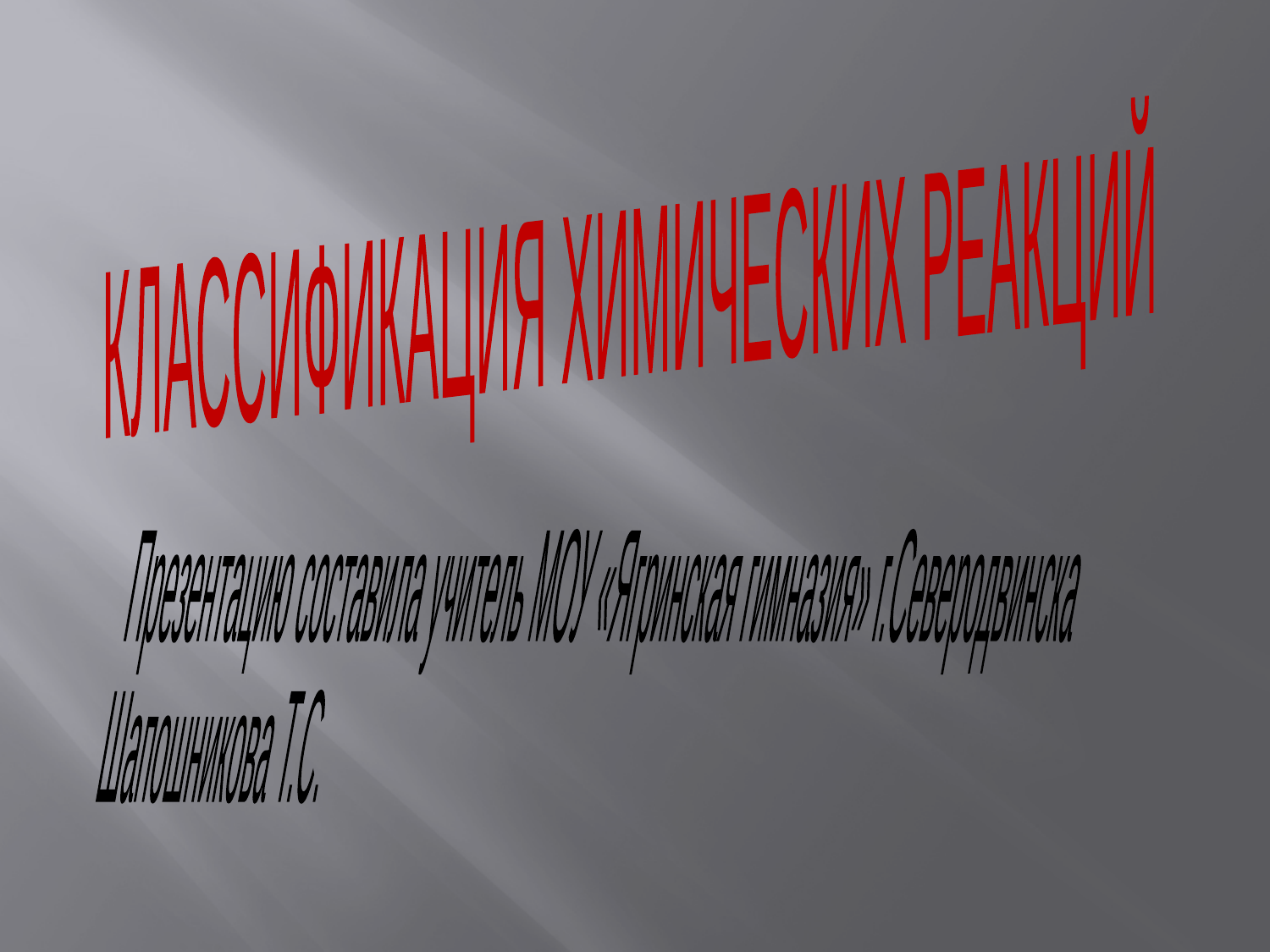

КЛАССИФИКАЦИЯ ХИМИЧЕСКИХ РЕАКЦИЙ
Презентацию составила учитель МОУ «Ягринская гимназия» г.Северодвинска
Шапошникова Т.С.